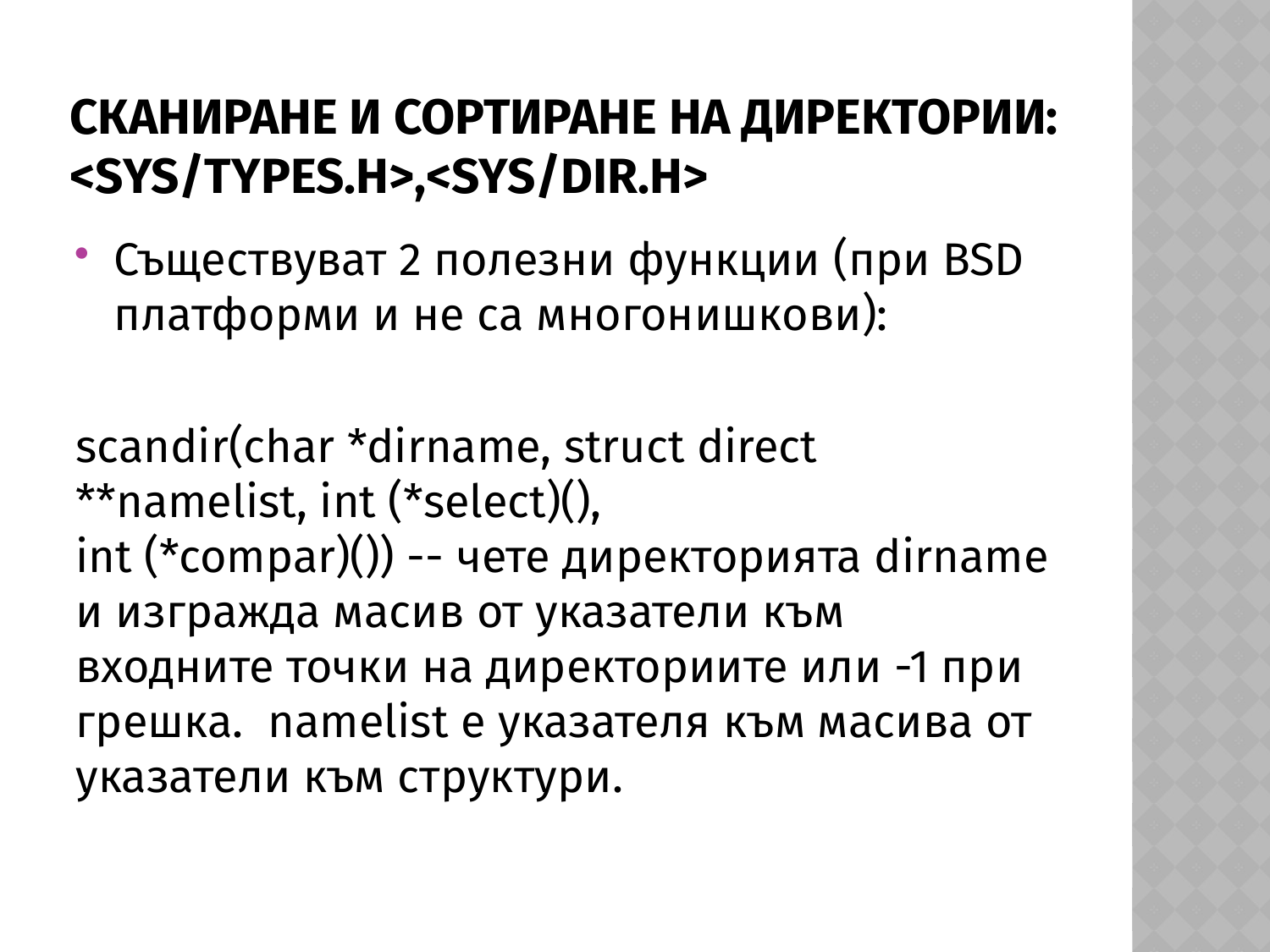

# Сканиране и сортиране на директории: <sys/types.h>,<sys/dir.h>
Съществуват 2 полезни функции (при BSD платформи и не са многонишкови):

scandir(char *dirname, struct direct **namelist, int (*select)(), 
int (*compar)()) -- чете директорията dirname и изгражда масив от указатели към входните точки на директориите или -1 при грешка.  namelist е указателя към масива от указатели към структури.